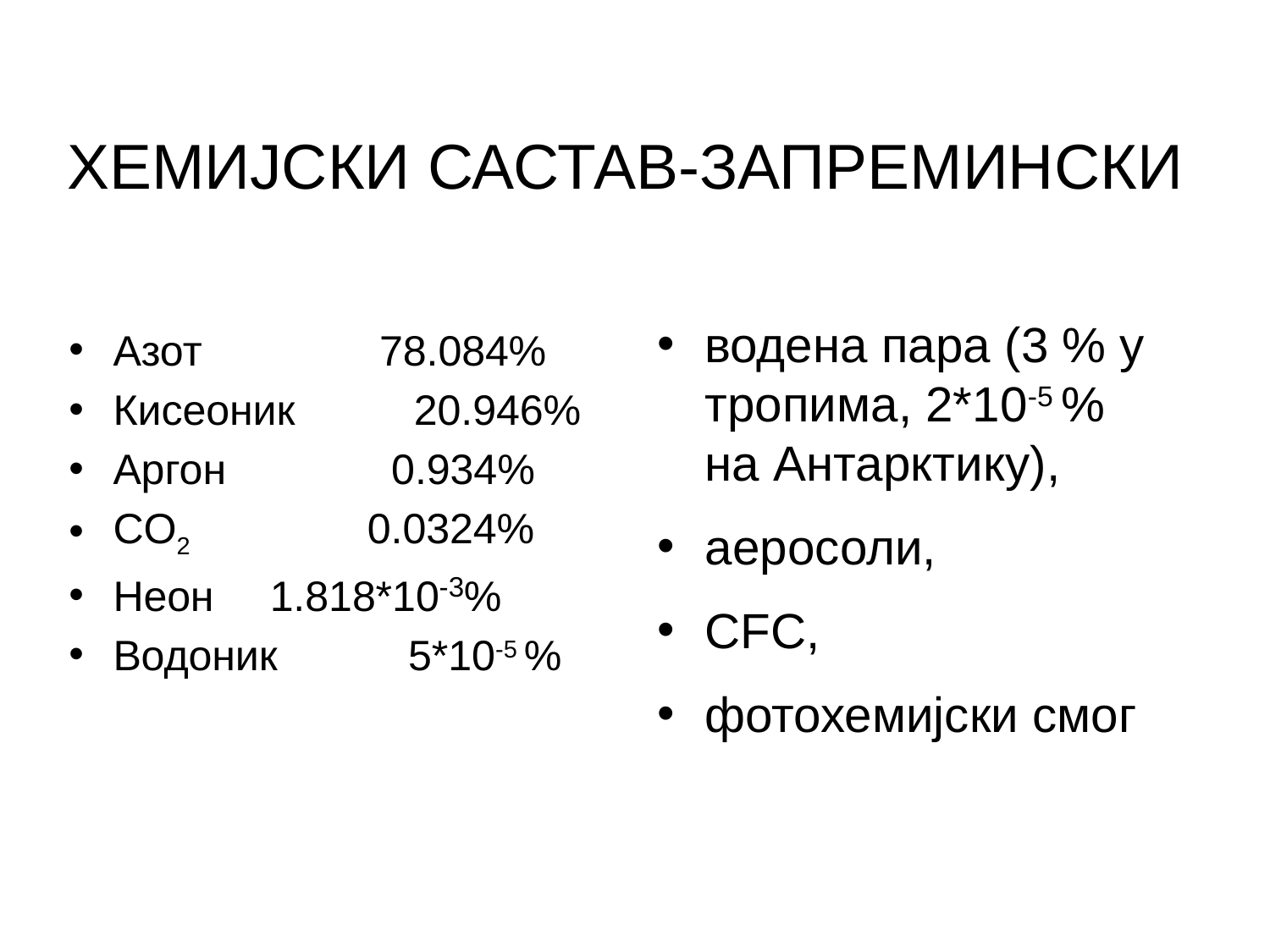

# ХЕМИЈСКИ САСТАВ-ЗАПРЕМИНСКИ
водена пара (3 % у тропима, 2*10-5 % на Антарктику),
аеросоли,
CFC,
фотохемијски смог
Азот               78.084%
Кисеоник          20.946%
Аргон              0.934%
CO2               0.0324%
Неон	    1.818*10-3%
Водоник           5*10-5 %